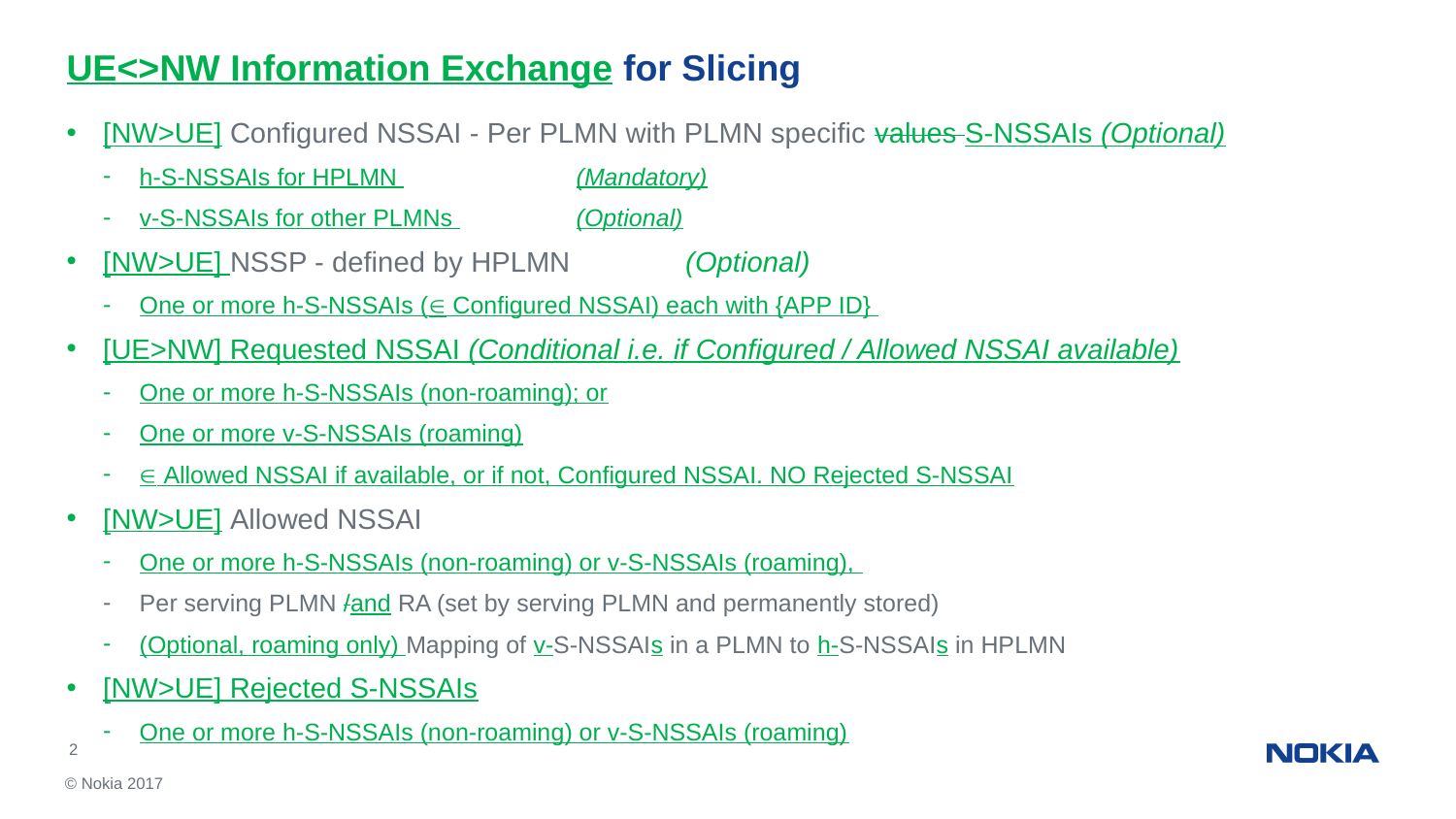

# UE<>NW Information Exchange for Slicing
[NW>UE] Configured NSSAI - Per PLMN with PLMN specific values S-NSSAIs (Optional)
h-S-NSSAIs for HPLMN 		(Mandatory)
v-S-NSSAIs for other PLMNs 	(Optional)
[NW>UE] NSSP - defined by HPLMN	(Optional)
One or more h-S-NSSAIs (∈ Configured NSSAI) each with {APP ID}
[UE>NW] Requested NSSAI (Conditional i.e. if Configured / Allowed NSSAI available)
One or more h-S-NSSAIs (non-roaming); or
One or more v-S-NSSAIs (roaming)
∈ Allowed NSSAI if available, or if not, Configured NSSAI. NO Rejected S-NSSAI
[NW>UE] Allowed NSSAI
One or more h-S-NSSAIs (non-roaming) or v-S-NSSAIs (roaming),
Per serving PLMN /and RA (set by serving PLMN and permanently stored)
(Optional, roaming only) Mapping of v-S-NSSAIs in a PLMN to h-S-NSSAIs in HPLMN
[NW>UE] Rejected S-NSSAIs
One or more h-S-NSSAIs (non-roaming) or v-S-NSSAIs (roaming)